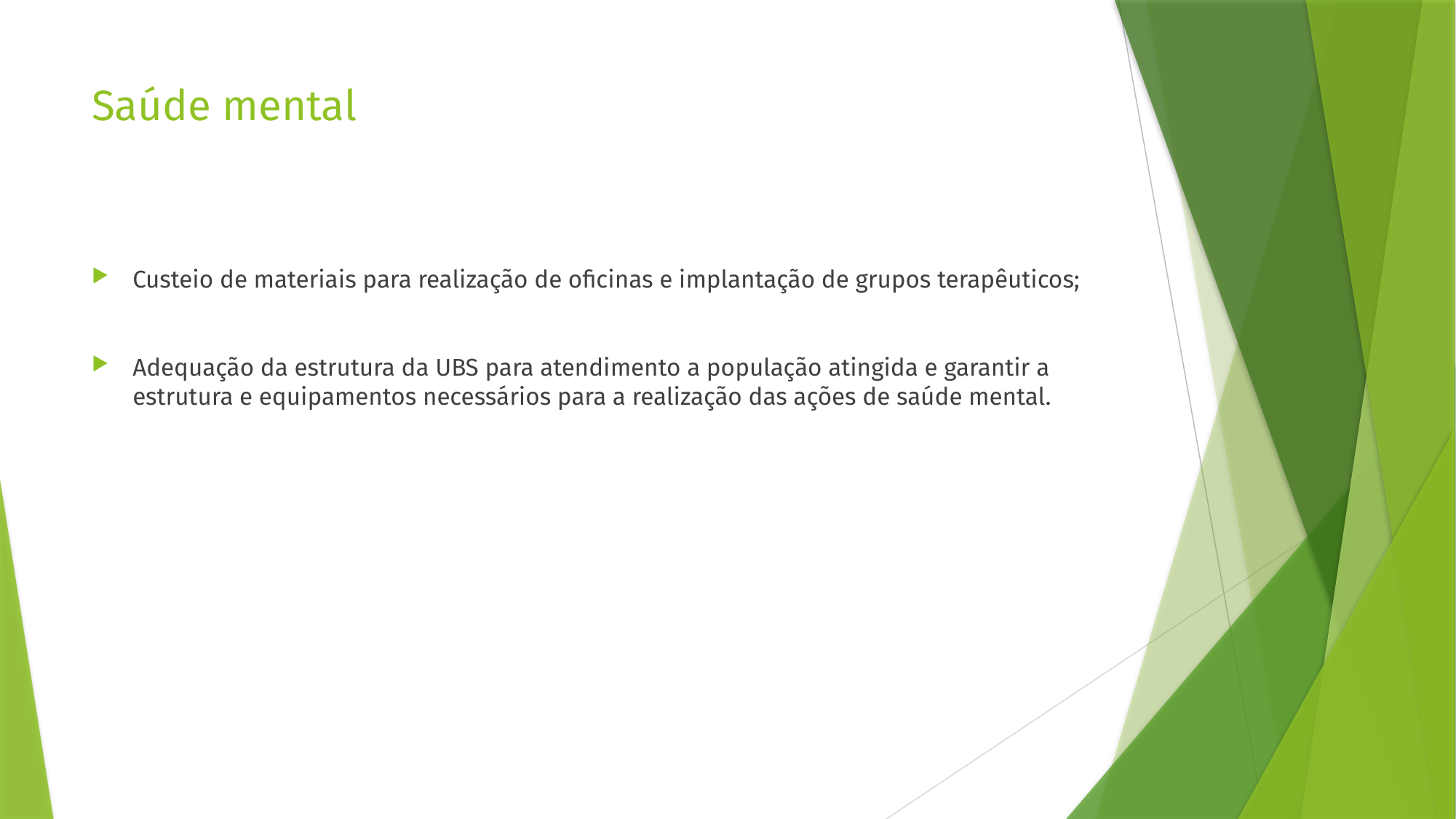

# Saúde mental
Custeio de materiais para realização de oficinas e implantação de grupos terapêuticos;

Adequação da estrutura da UBS para atendimento a população atingida e garantir a estrutura e equipamentos necessários para a realização das ações de saúde mental.